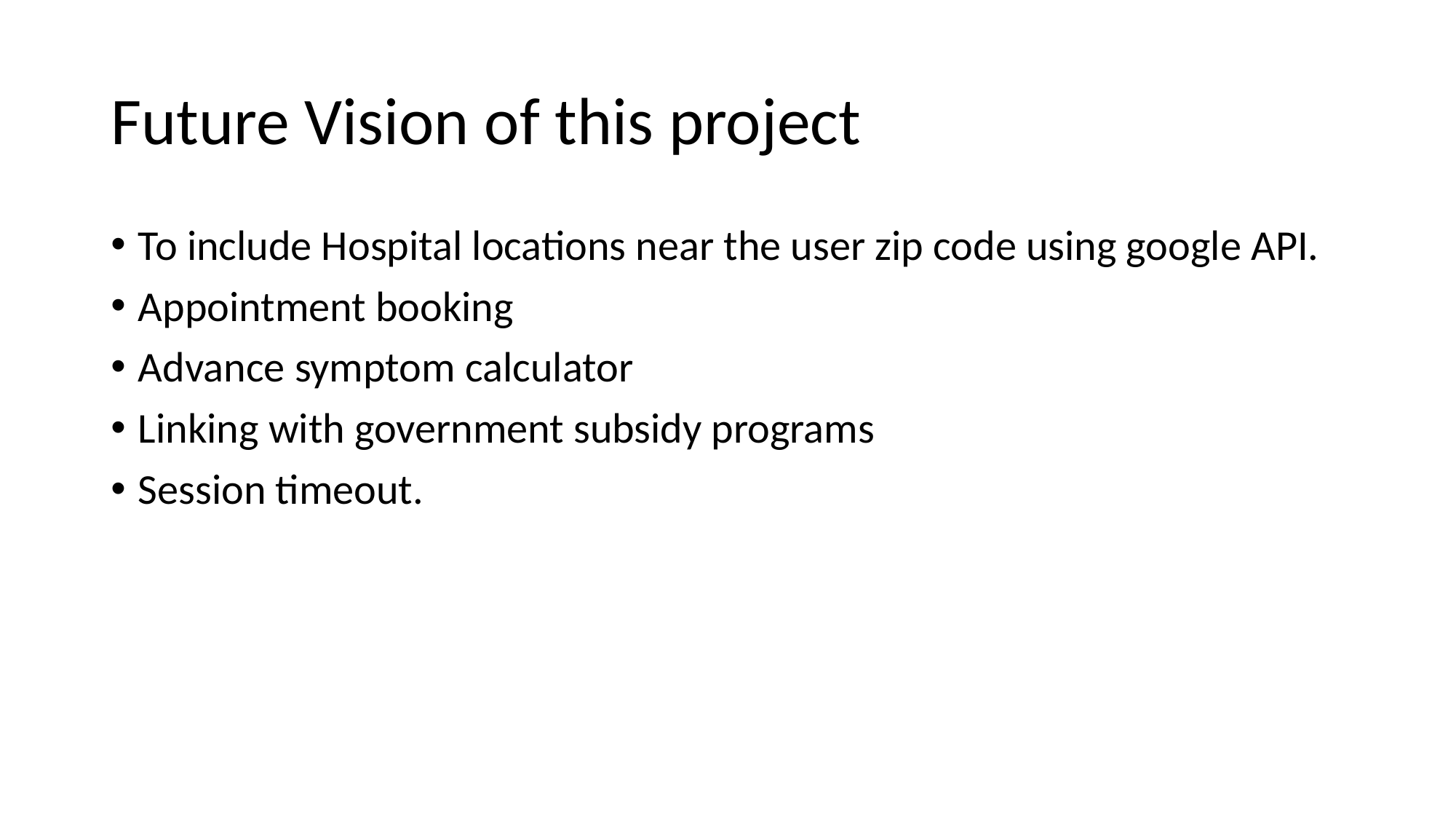

# Future Vision of this project
To include Hospital locations near the user zip code using google API.
Appointment booking
Advance symptom calculator
Linking with government subsidy programs
Session timeout.